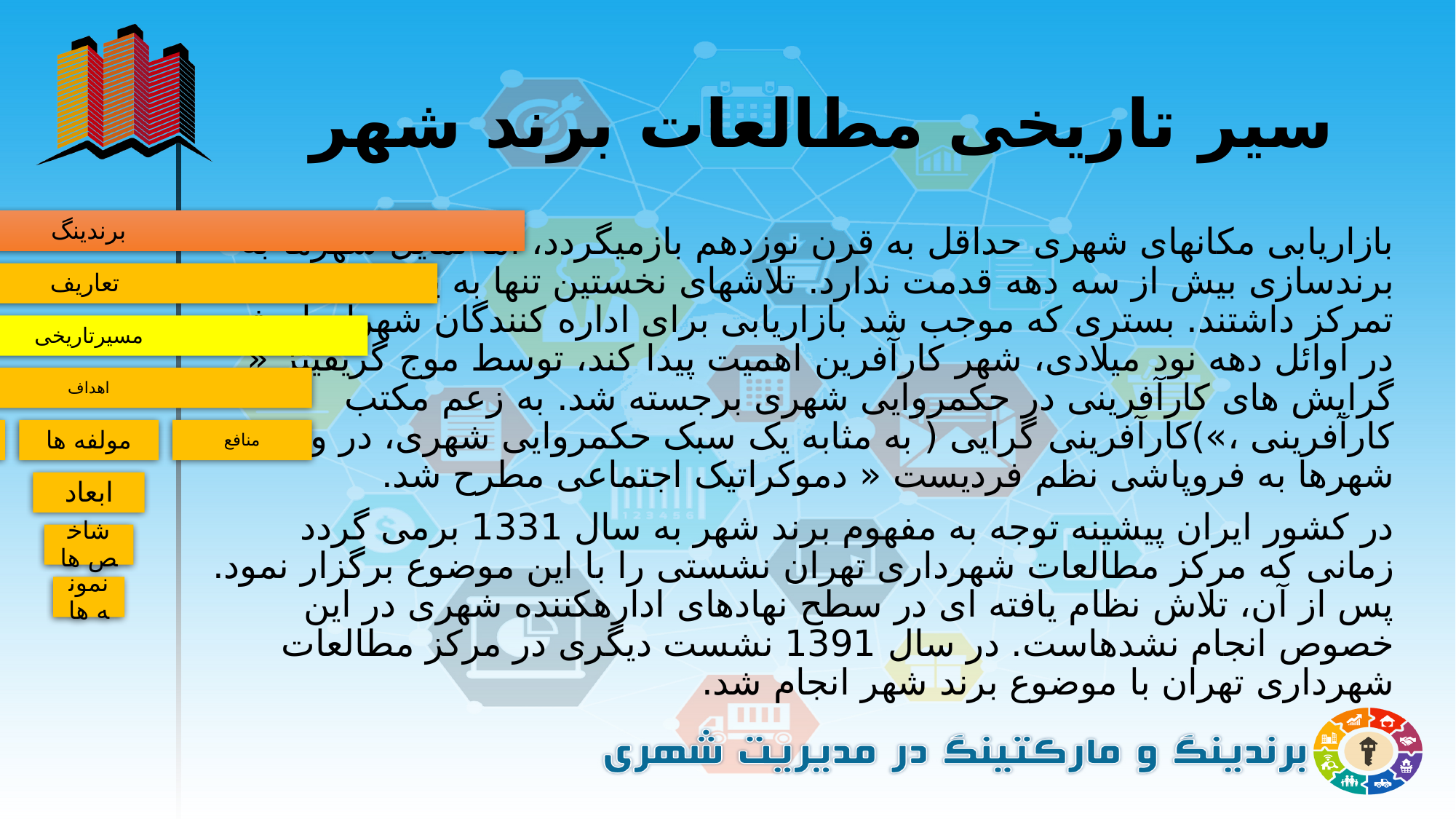

# سیر تاريخی مطالعات برند شهر
برندینگ
تعاریف
مسیرتاریخی
اهداف
مولفه ها
منافع
ابعاد
شاخص ها
نمونه ها
بازاریابی مکانهای شهری حداقل به قرن نوزدهم بازمیگردد، اما تمایل شهرها به برندسازی بیش از سه دهه قدمت ندارد. تلاشهای نخستین تنها به پیشرفت مکان تمرکز داشتند. بستری که موجب شد بازاریابی برای اداره کنندگان شهرایجاد شد. در اوائل دهه نود میلادی، شهر کارآفرین اهمیت پیدا کند، توسط موج گریفیتز « گرایش های کارآفرینی در حکمروایی شهری برجسته شد. به زعم مکتب کارآفرینی ،»)کارآفرینی گرایی ( به مثابه یک سبک حکمروایی شهری، در واکنش شهرها به فروپاشی نظم فردیست « دموکراتیک اجتماعی مطرح شد.
در کشور ایران پیشینه توجه به مفهوم برند شهر به سال 1331 برمی گردد زمانی که مرکز مطالعات شهرداری تهران نشستی را با این موضوع برگزار نمود. پس از آن، تلاش نظام یافته ای در سطح نهادهای ادارهکننده شهری در این خصوص انجام نشدهاست. در سال 1391 نشست دیگری در مرکز مطالعات شهرداری تهران با موضوع برند شهر انجام شد.